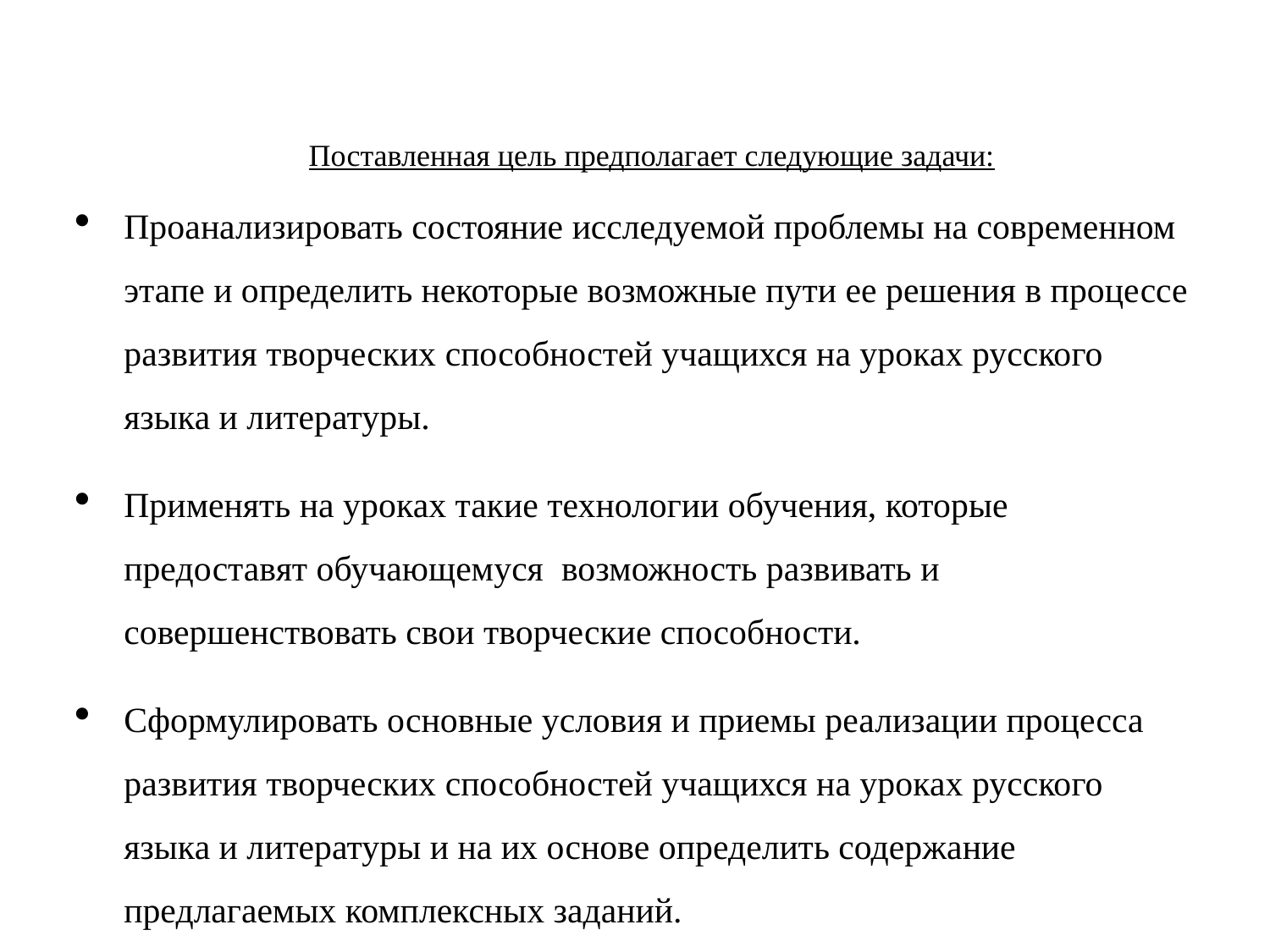

# Поставленная цель предполагает следующие задачи:
Проанализировать состояние исследуемой проблемы на современном этапе и определить некоторые возможные пути ее решения в процессе развития творческих способностей учащихся на уроках русского языка и литературы.
Применять на уроках такие технологии обучения, которые предоставят обучающемуся  возможность развивать и совершенствовать свои творческие способности.
Сформулировать основные условия и приемы реализации процесса развития творческих способностей учащихся на уроках русского языка и литературы и на их основе определить содержание предлагаемых комплексных заданий.